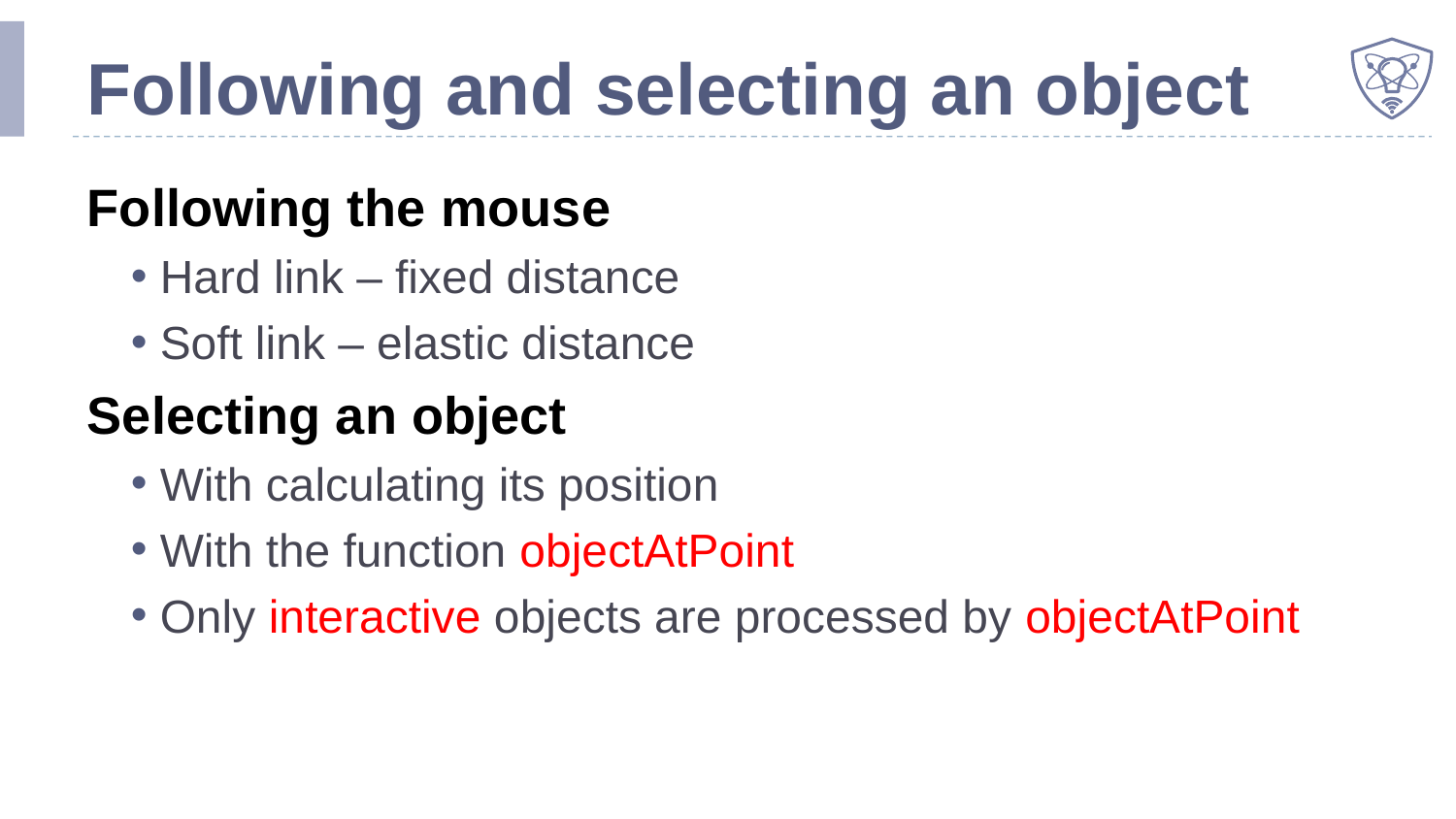

# Following and selecting an object
Following the mouse
Hard link – fixed distance
Soft link – elastic distance
Selecting an object
With calculating its position
With the function objectAtPoint
Only interactive objects are processed by objectAtPoint